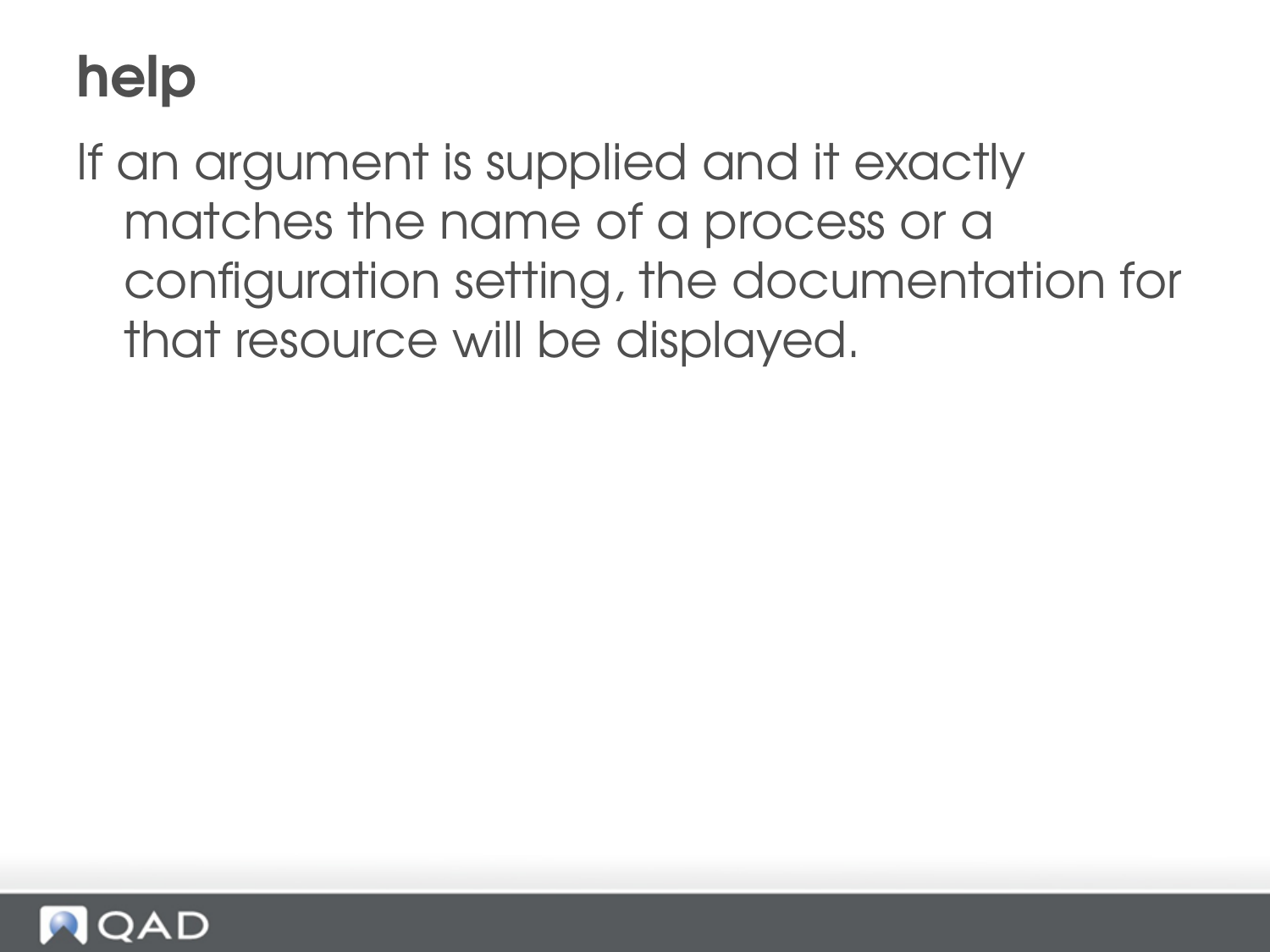

# help
If an argument is supplied and it exactly matches the name of a process or a configuration setting, the documentation for that resource will be displayed.